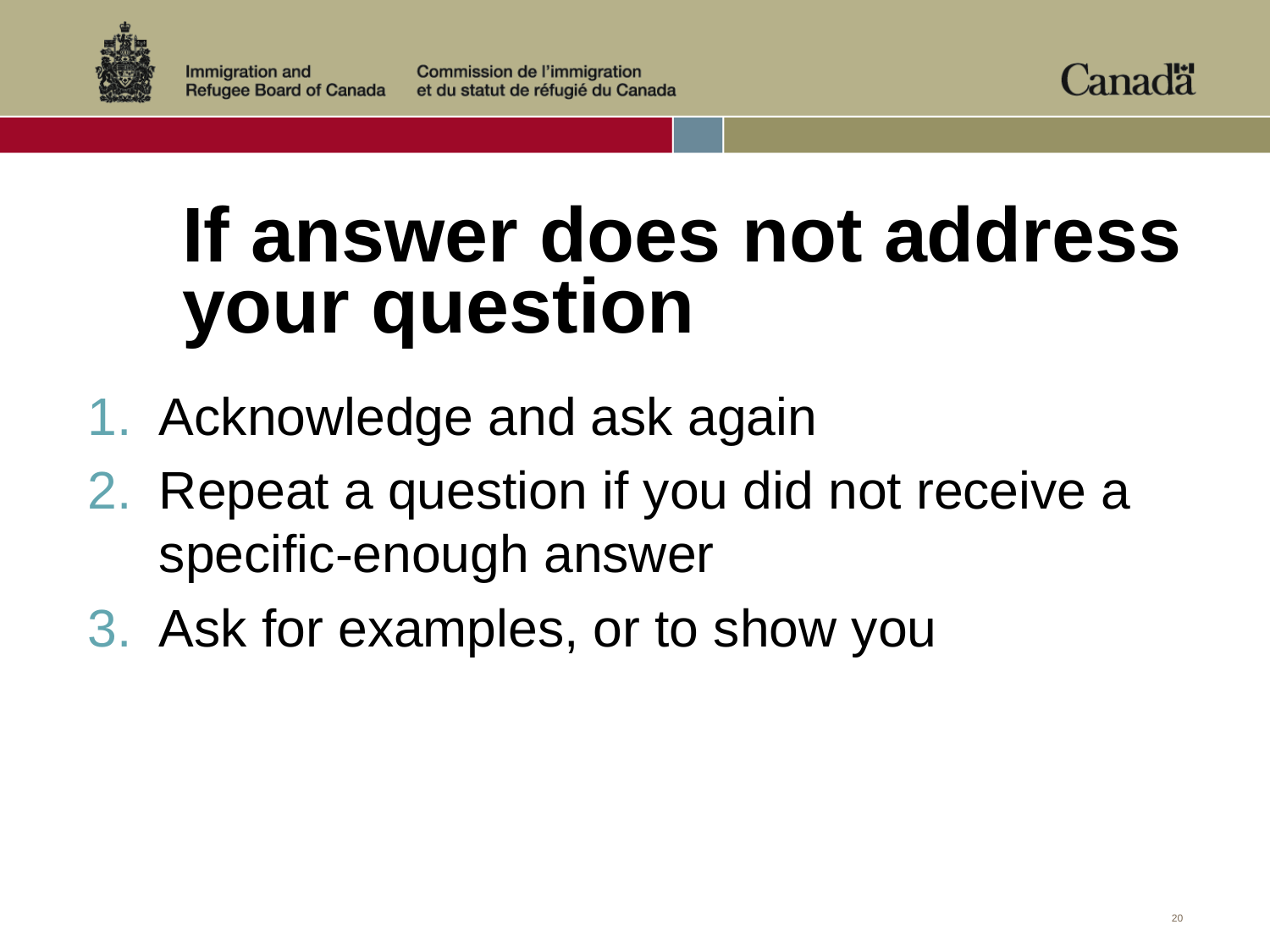

# If answer does not address your question
Acknowledge and ask again
Repeat a question if you did not receive a specific-enough answer
Ask for examples, or to show you
20